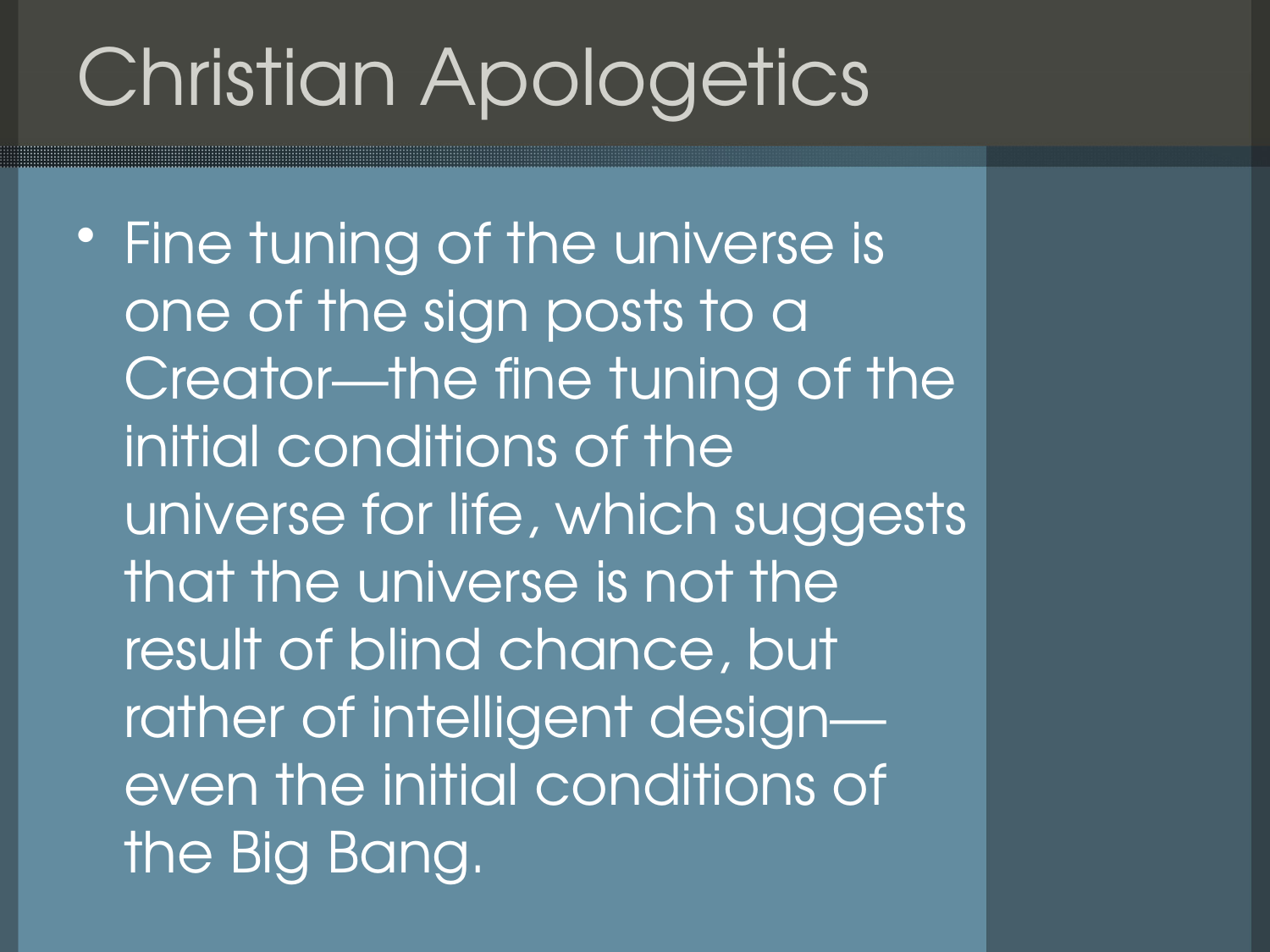

# Christian Apologetics
Fine tuning of the universe is one of the sign posts to a Creator—the fine tuning of the initial conditions of the universe for life, which suggests that the universe is not the result of blind chance, but rather of intelligent design—even the initial conditions of the Big Bang.